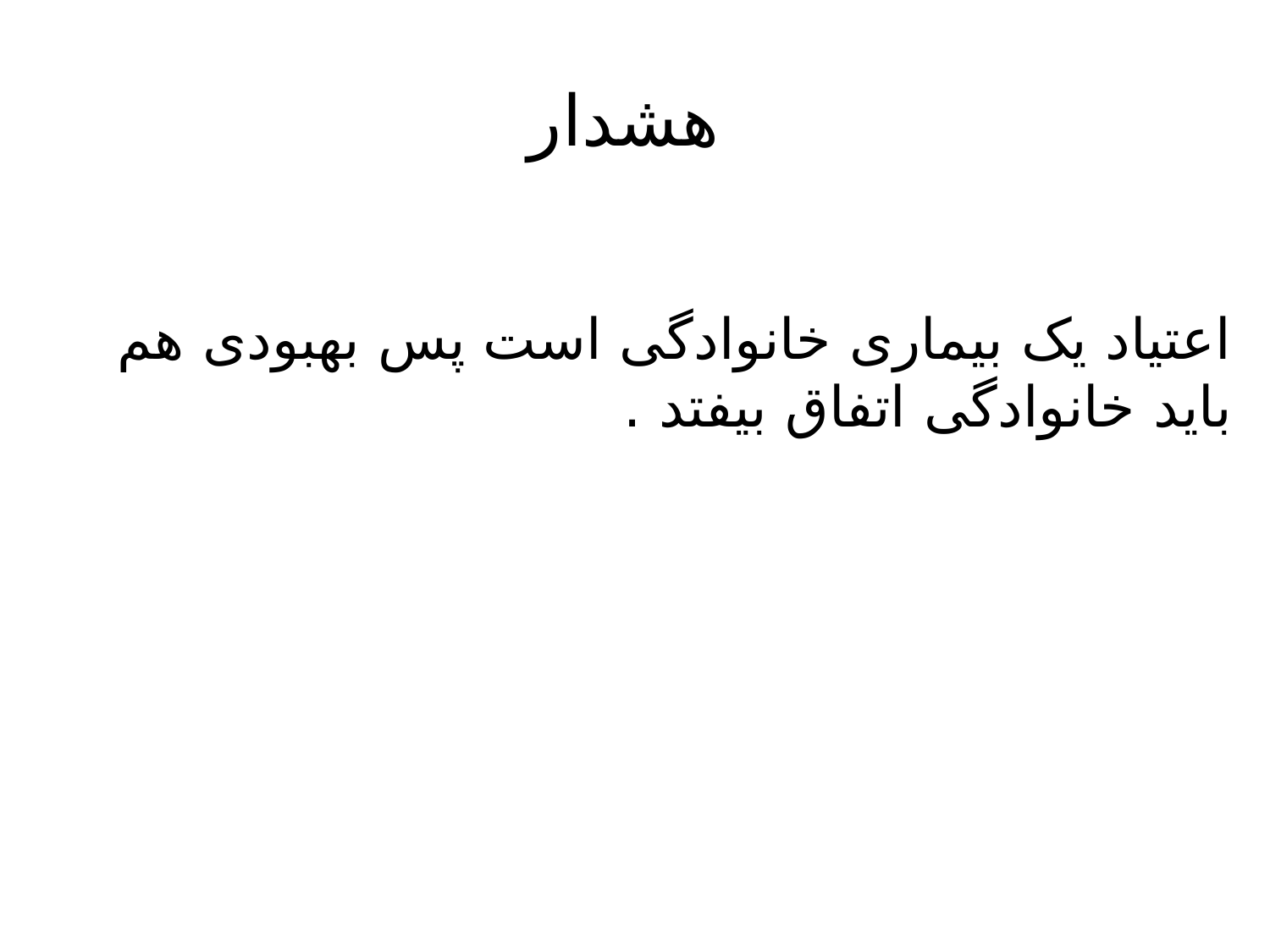

# هشدار
اعتیاد یک بیماری خانوادگی است پس بهبودی هم باید خانوادگی اتفاق بیفتد .